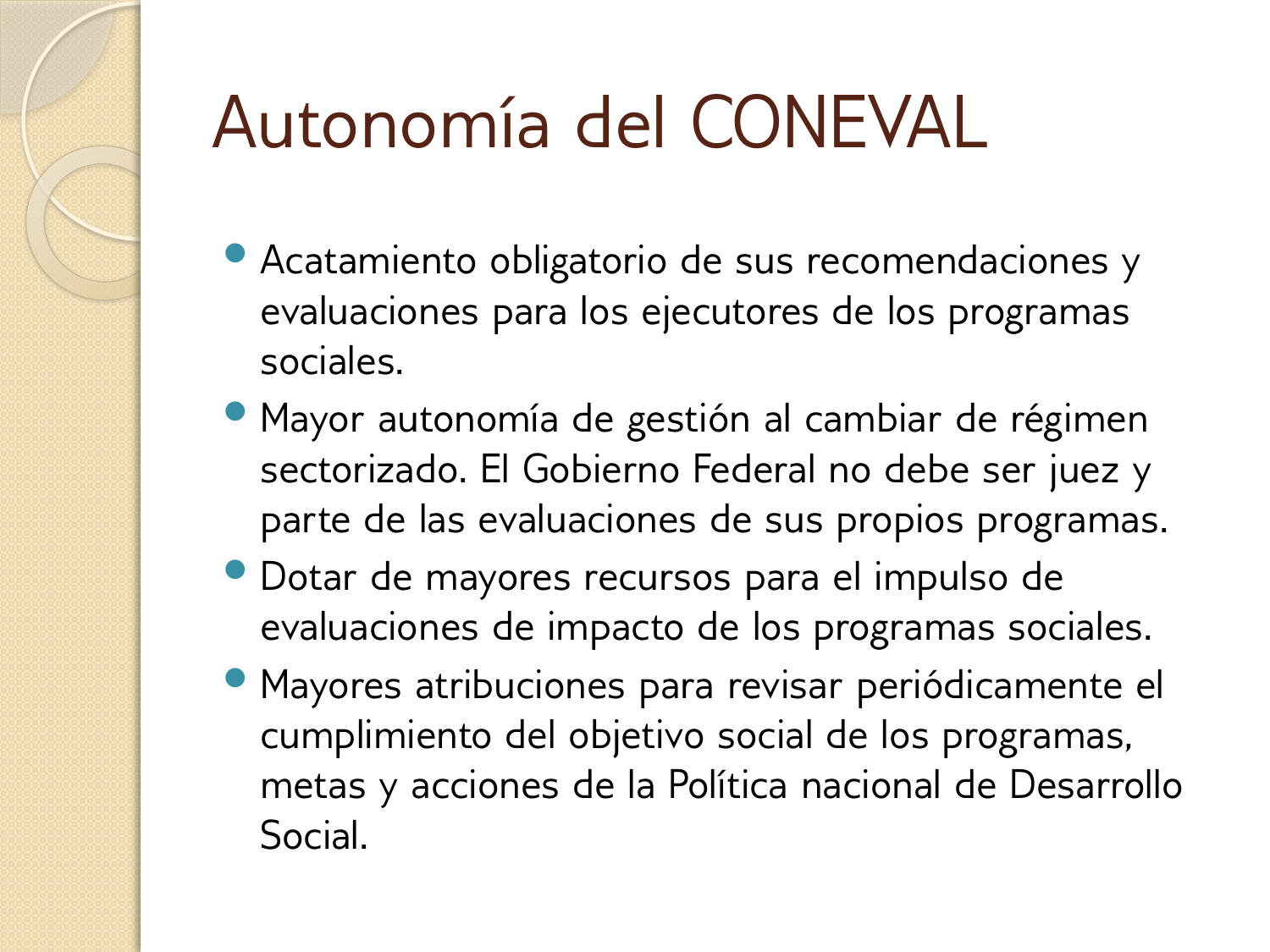

# Autonomía del CONEVAL
Acatamiento obligatorio de sus recomendaciones y evaluaciones para los ejecutores de los programas sociales.
Mayor autonomía de gestión al cambiar de régimen sectorizado. El Gobierno Federal no debe ser juez y parte de las evaluaciones de sus propios programas.
Dotar de mayores recursos para el impulso de evaluaciones de impacto de los programas sociales.
Mayores atribuciones para revisar periódicamente el cumplimiento del objetivo social de los programas, metas y acciones de la Política nacional de Desarrollo Social.